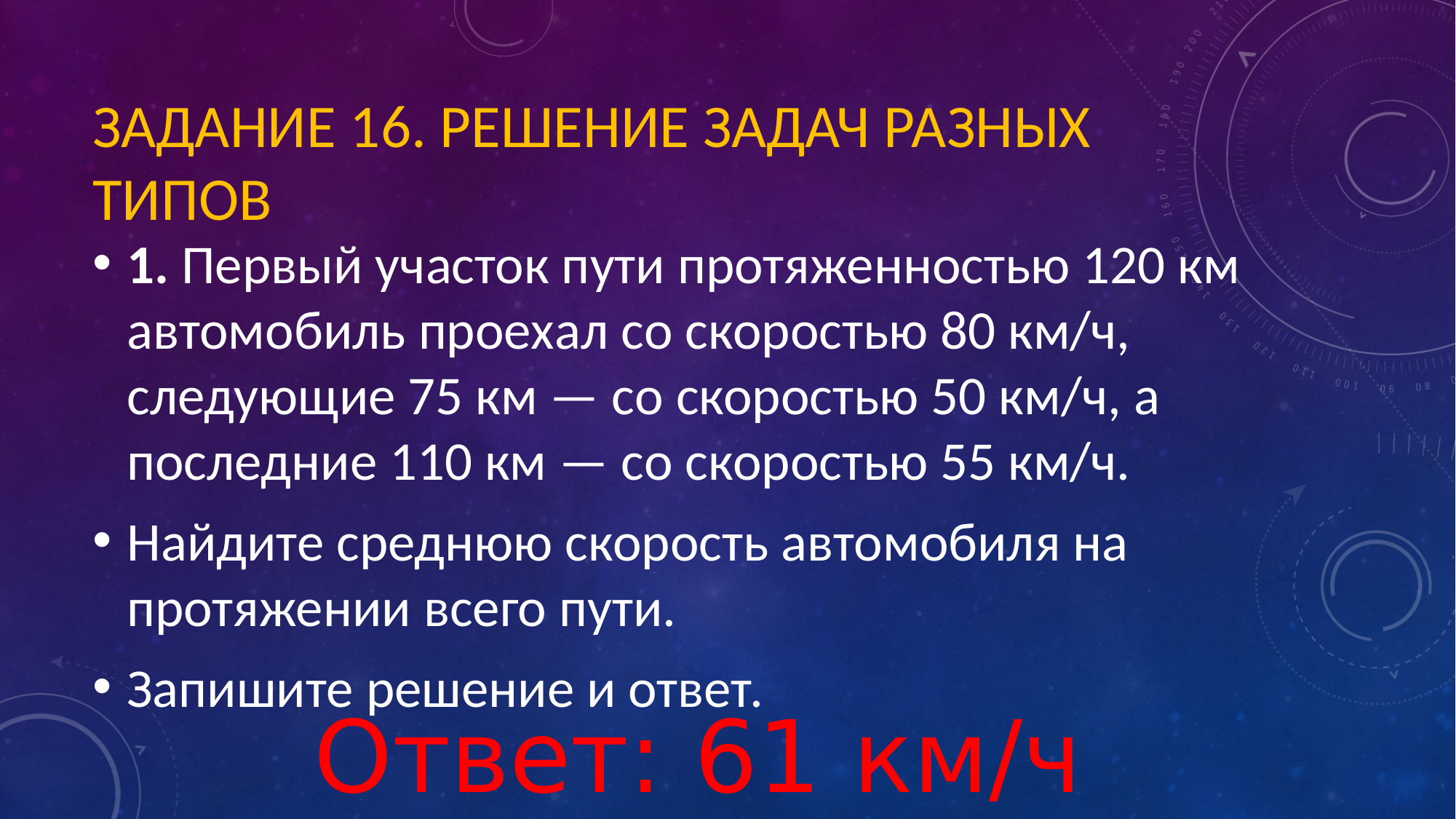

# Задание 16. Решение задач разных типов
1. Первый участок пути протяженностью 120 км автомобиль проехал со скоростью 80 км/ч, следующие 75 км — со скоростью 50 км/ч, а последние 110 км — со скоростью 55 км/ч.
Найдите среднюю скорость автомобиля на протяжении всего пути.
Запишите решение и ответ.
Ответ: 61 км/ч